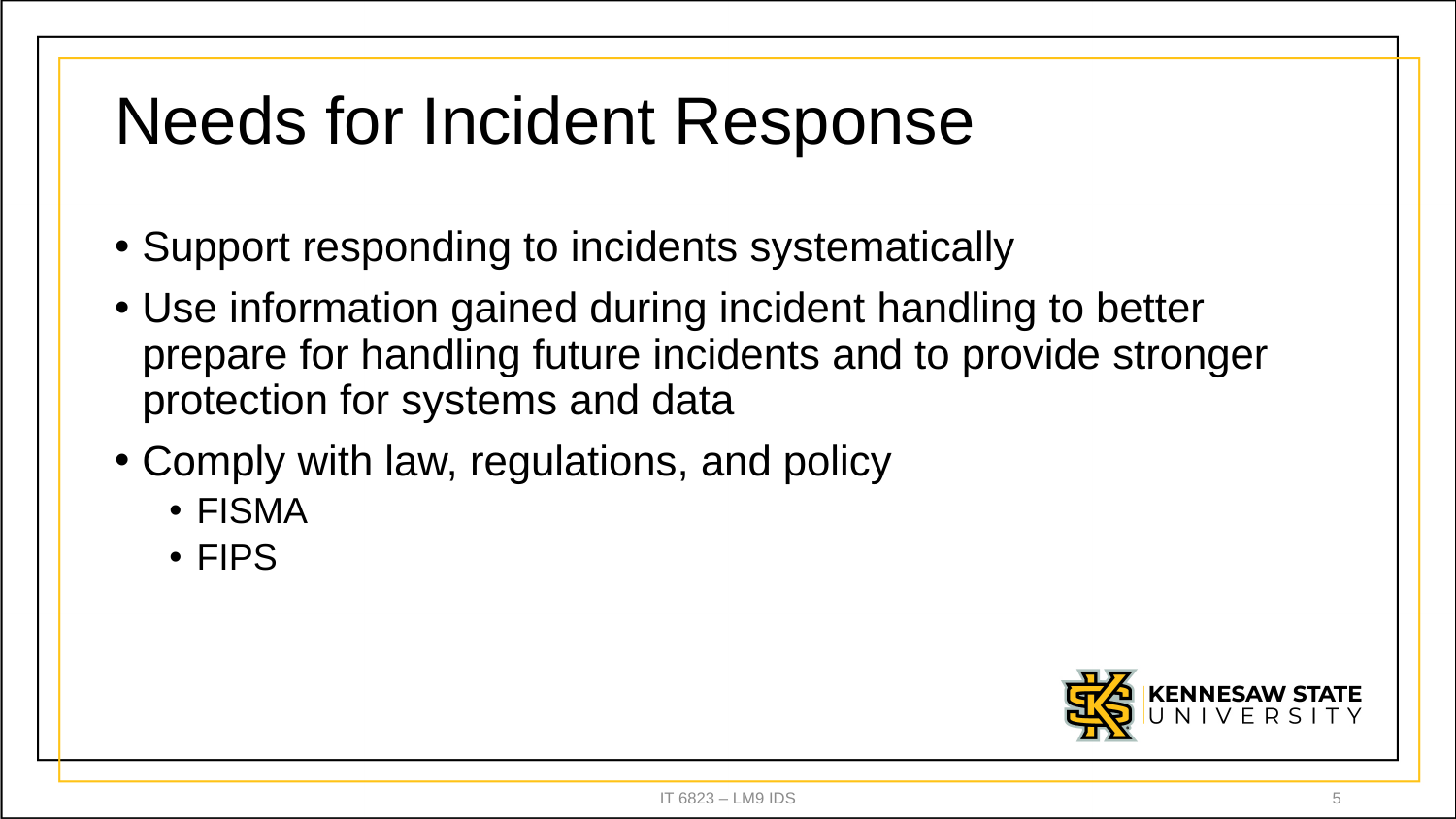

# Needs for Incident Response
Support responding to incidents systematically
Use information gained during incident handling to better prepare for handling future incidents and to provide stronger protection for systems and data
Comply with law, regulations, and policy
FISMA
FIPS
IT 6823 – LM9 IDS
5